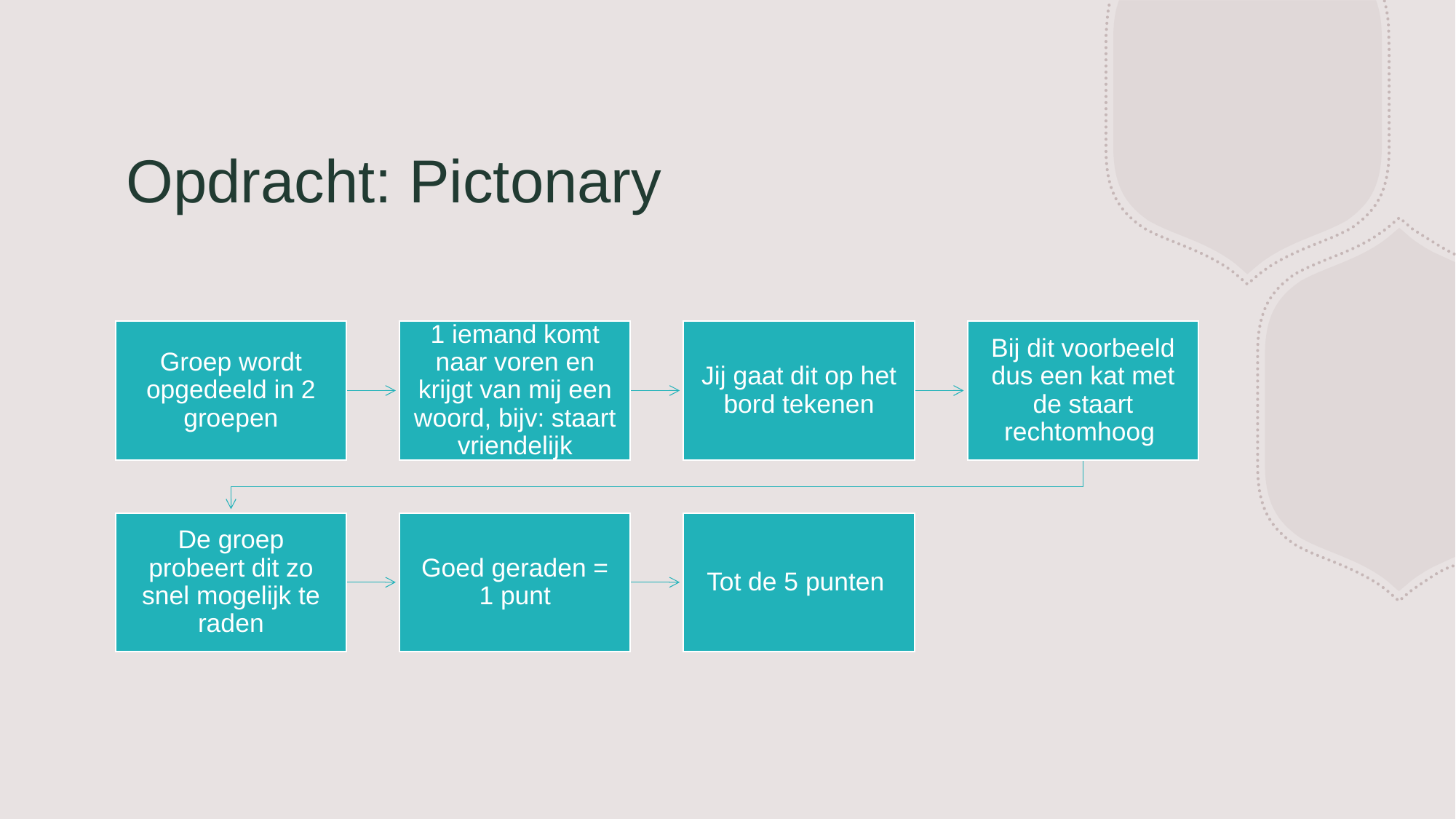

# Opdracht: Pictonary

Groep wordt opgedeeld in 2 groepen

1 iemand komt naar voren en krijgt van mij een woord, bijv: staart vriendelijk

Jij gaat dit op het bord tekenen

Bij dit voorbeeld dus een kat met de staart rechtomhoog

De groep probeert dit zo snel mogelijk te raden

Goed geraden = 1 punt
Tot de 5 punten